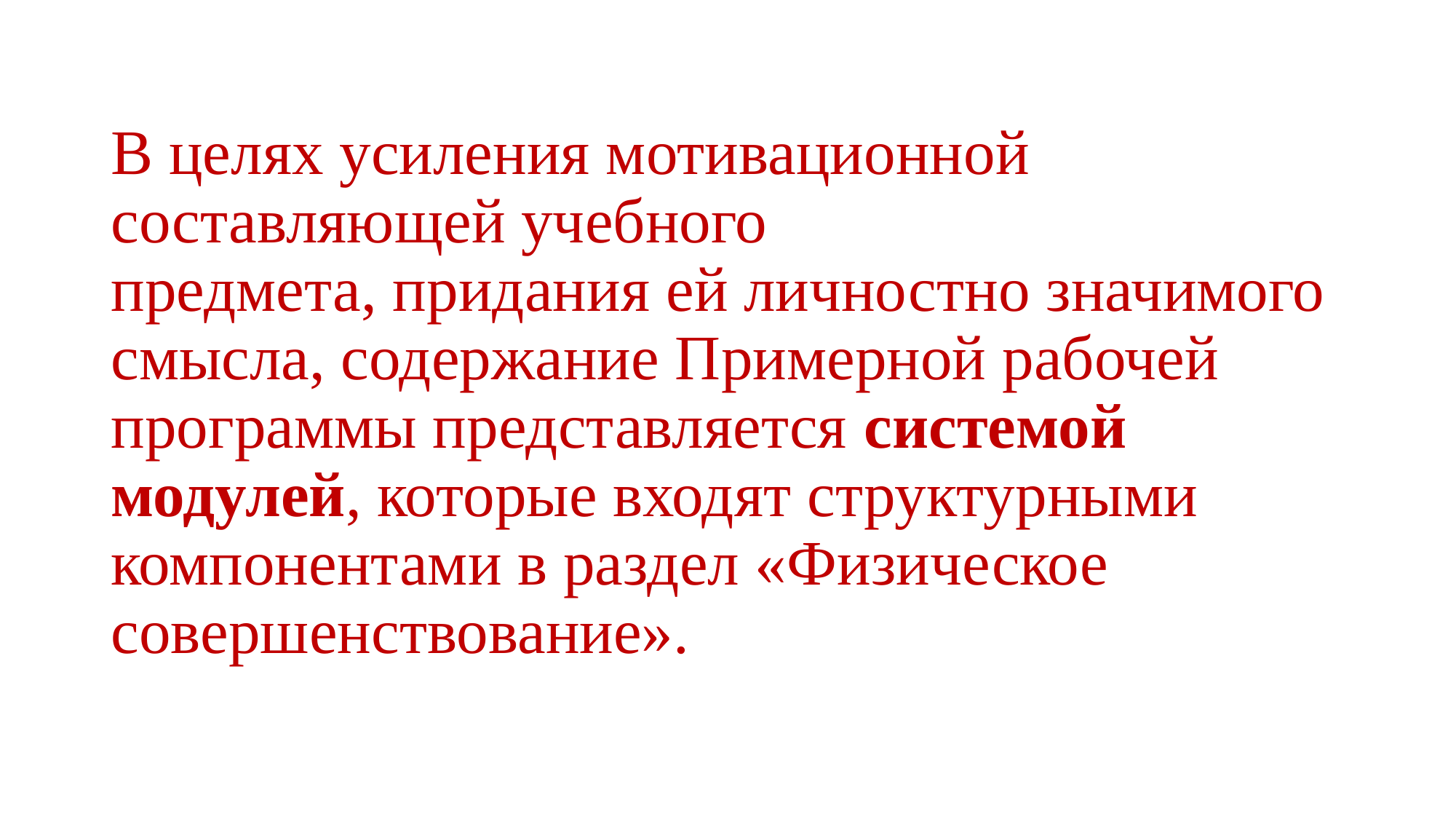

# В целях усиления мотивационной составляющей учебного предмета, придания ей личностно значимого смысла, содержание Примерной рабочей программы представляется системой модулей, которые входят структурными компонентами в раздел «Физическое совершенствование».